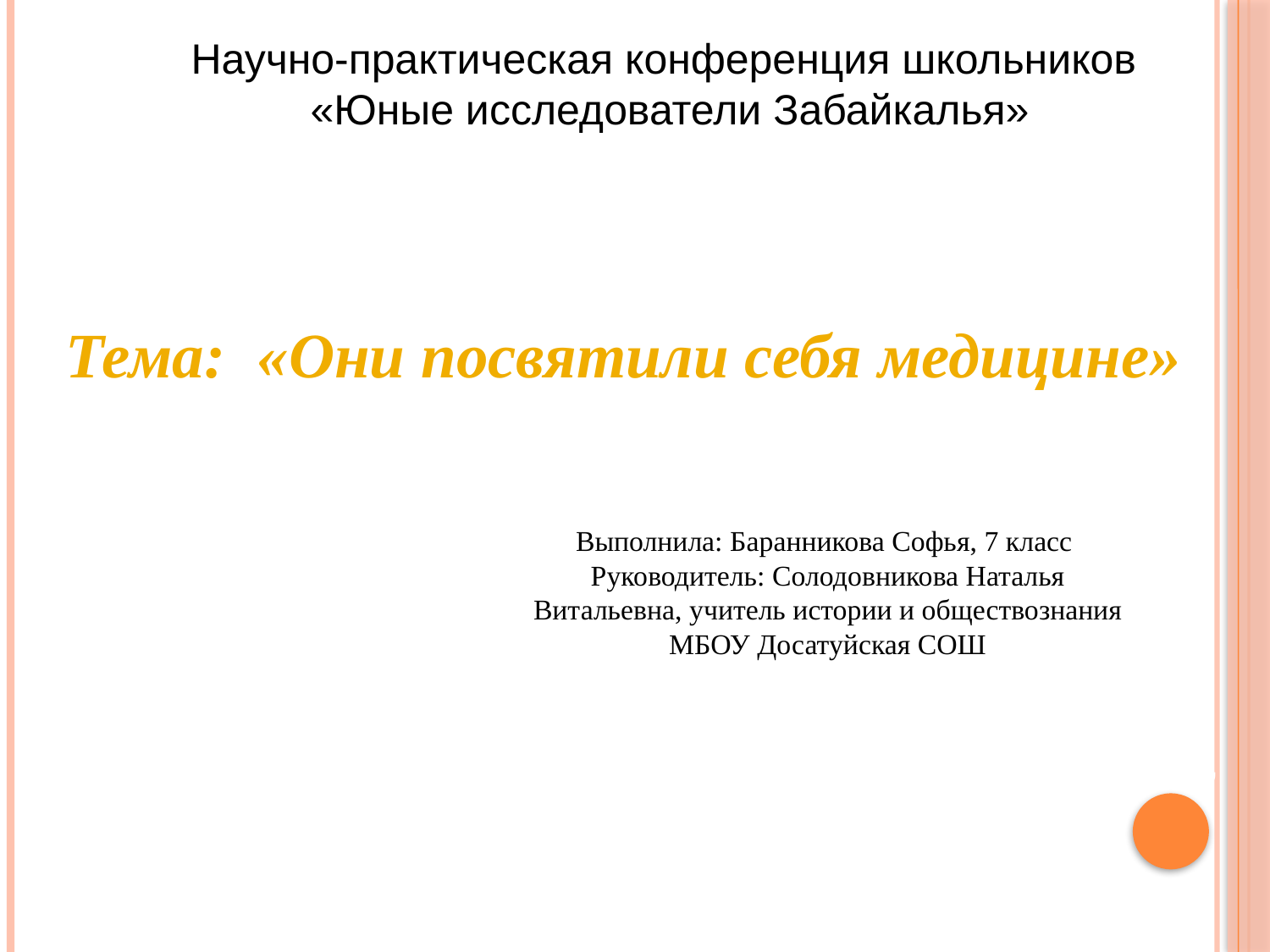

Научно-практическая конференция школьников
«Юные исследователи Забайкалья»

Тема:  «Они посвятили себя медицине»

Выполнила: Баранникова Софья, 7 класс
Руководитель: Солодовникова Наталья Витальевна, учитель истории и обществознания
МБОУ Досатуйская СОШ

Выполнила: Баранникова Софья,
ученица 7 класса